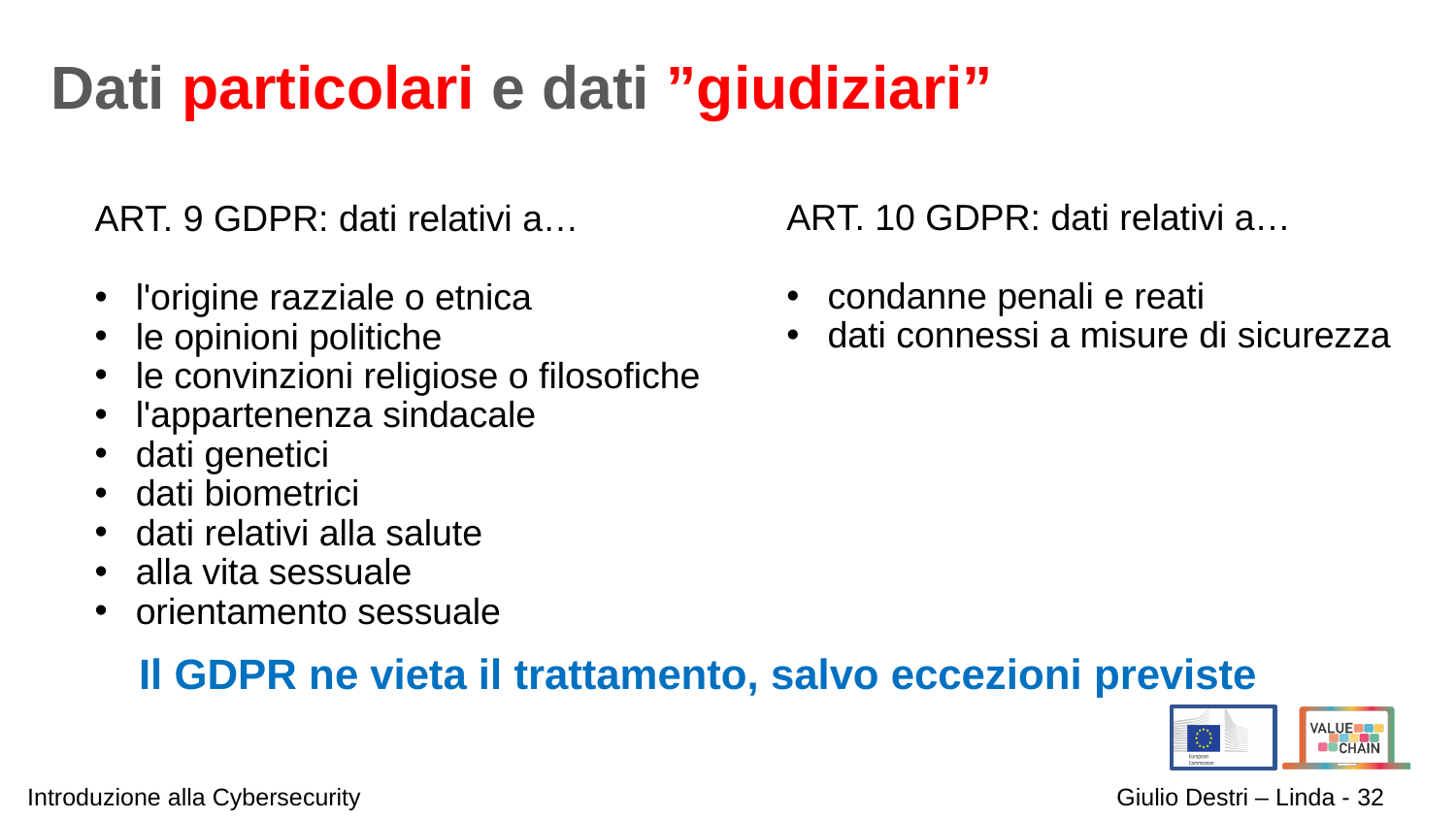

Dati particolari e dati ”giudiziari”
ART. 10 GDPR: dati relativi a…

condanne penali e reati
dati connessi a misure di sicurezza
ART. 9 GDPR: dati relativi a…

l'origine razziale o etnica
le opinioni politiche
le convinzioni religiose o filosofiche
l'appartenenza sindacale
dati genetici
dati biometrici
dati relativi alla salute
alla vita sessuale
orientamento sessuale
Il GDPR ne vieta il trattamento, salvo eccezioni previste